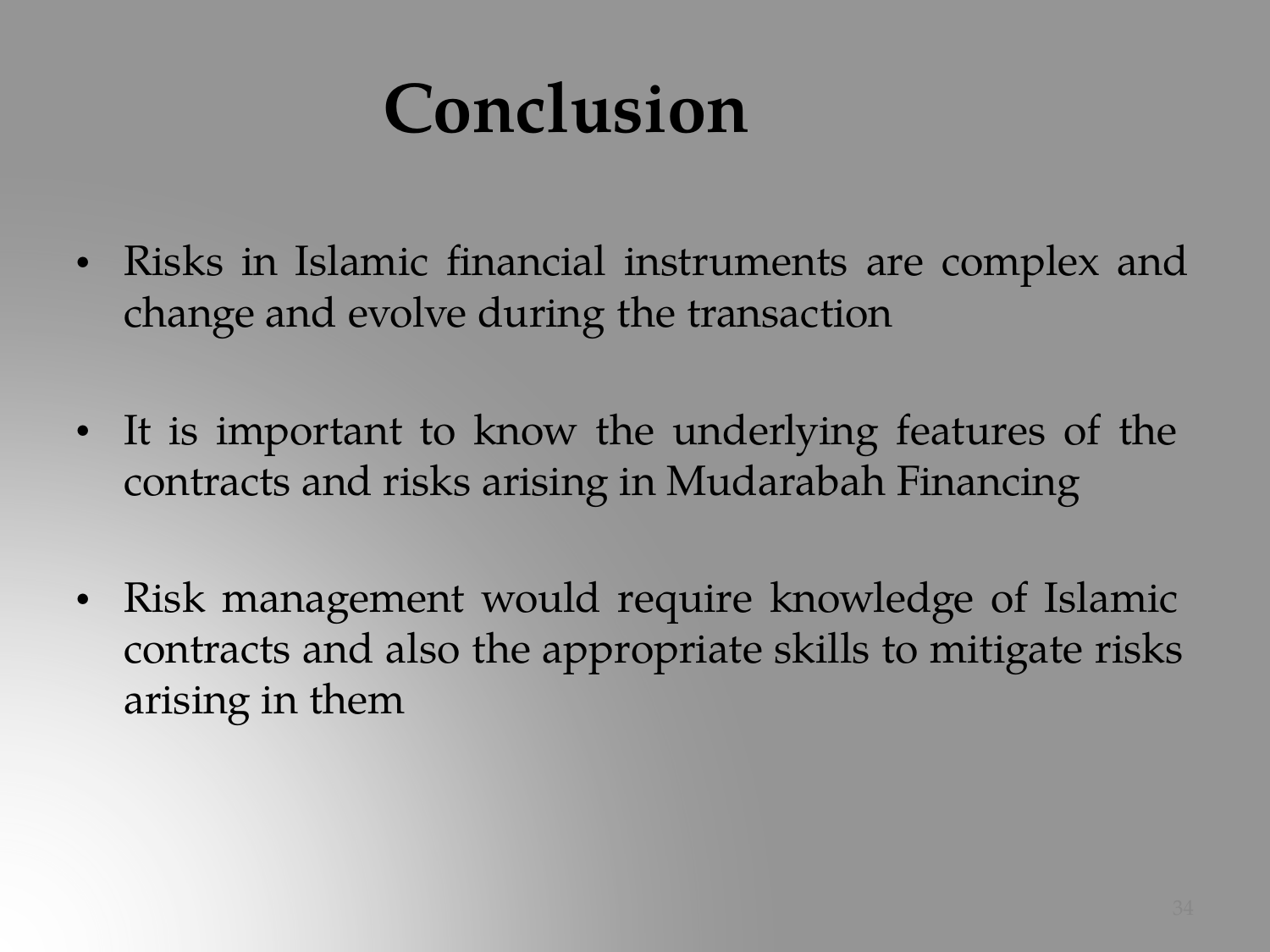

# Conclusion
Risks in Islamic financial instruments are complex and
change and evolve during the transaction

It is important to know the underlying features of the  contracts and risks arising in Mudarabah Financing

Risk management would require knowledge of Islamic  contracts and also the appropriate skills to mitigate risks  arising in them
34